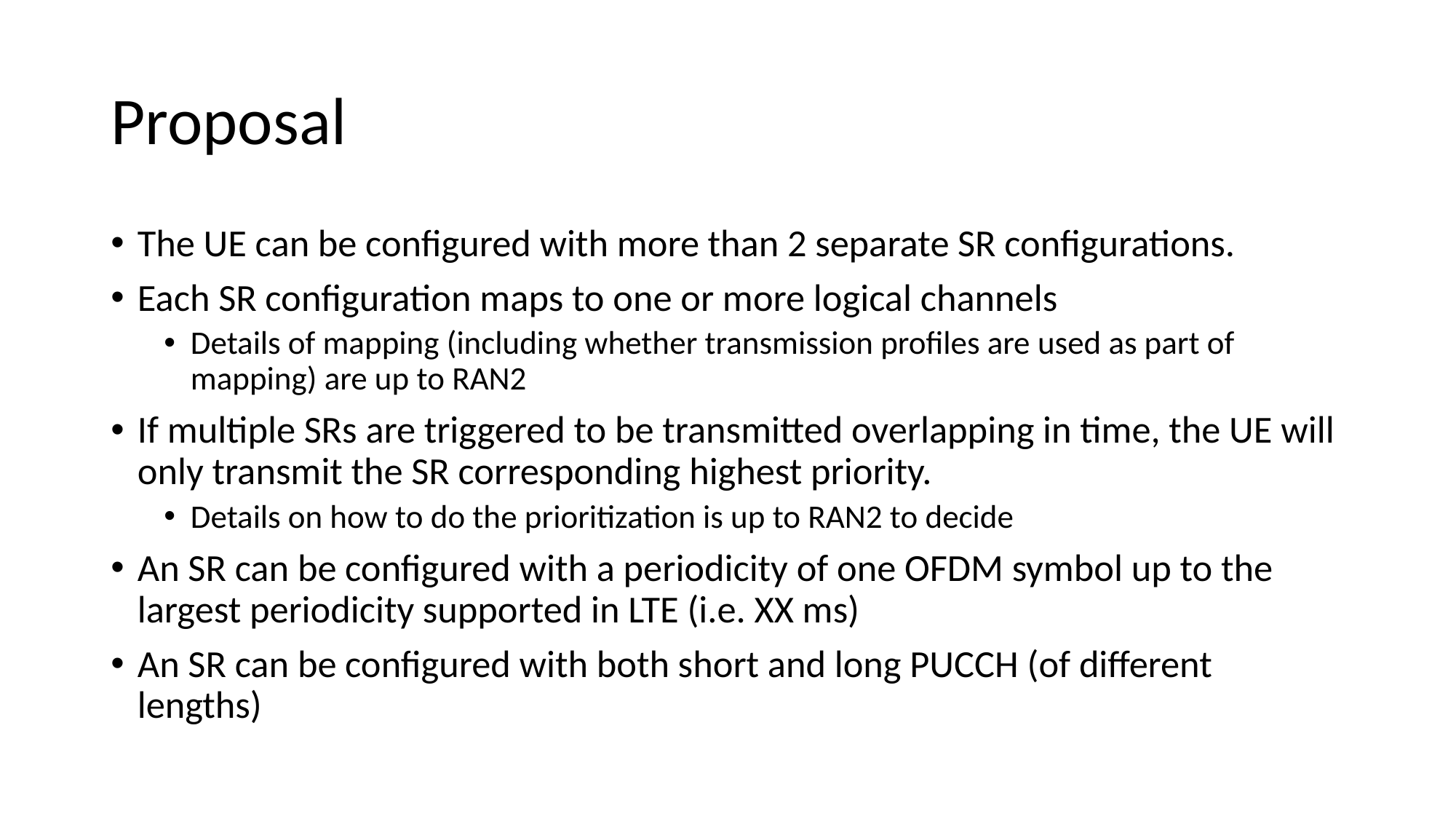

# Proposal
The UE can be configured with more than 2 separate SR configurations.
Each SR configuration maps to one or more logical channels
Details of mapping (including whether transmission profiles are used as part of mapping) are up to RAN2
If multiple SRs are triggered to be transmitted overlapping in time, the UE will only transmit the SR corresponding highest priority.
Details on how to do the prioritization is up to RAN2 to decide
An SR can be configured with a periodicity of one OFDM symbol up to the largest periodicity supported in LTE (i.e. XX ms)
An SR can be configured with both short and long PUCCH (of different lengths)